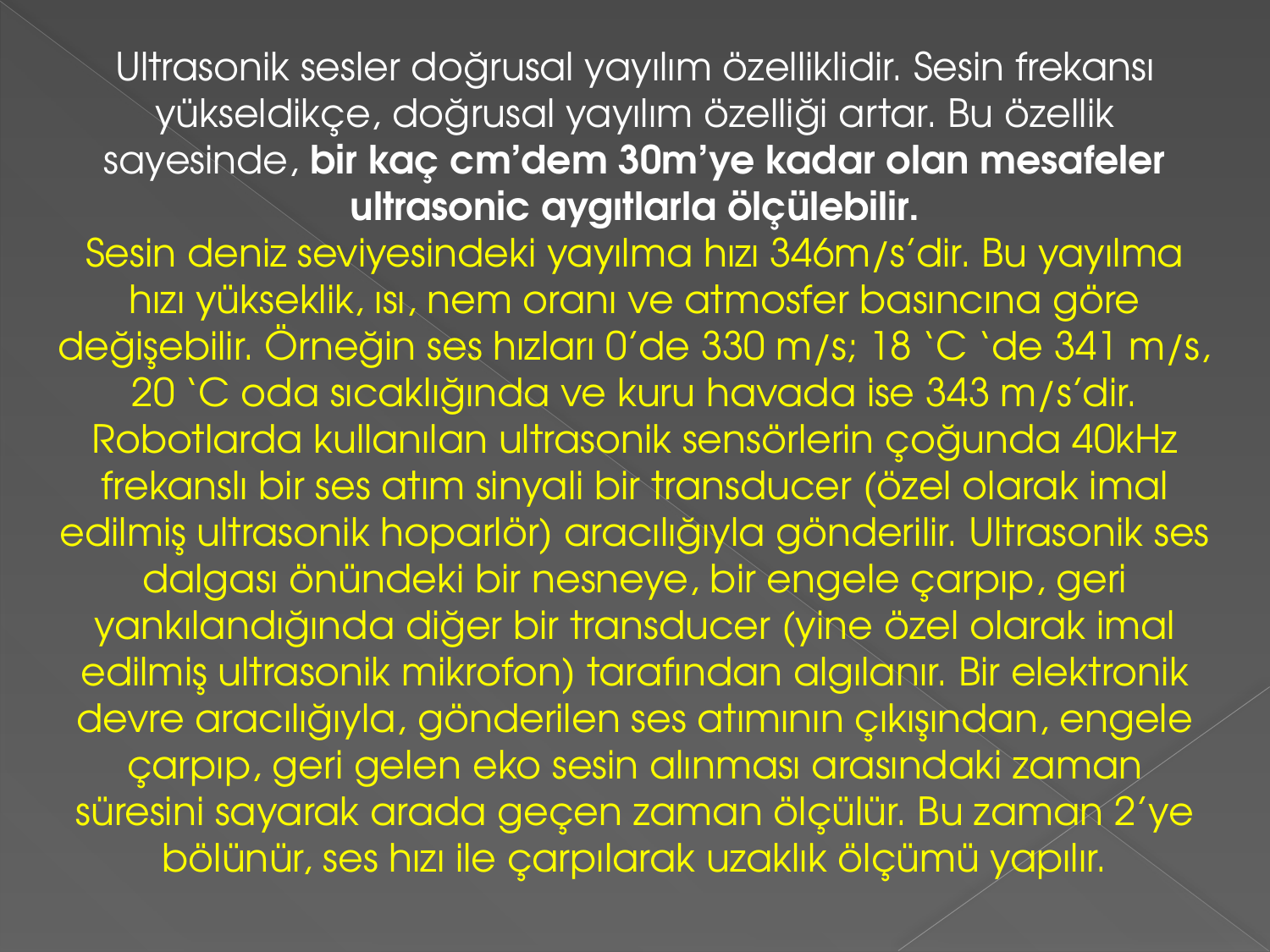

Ultrasonik sesler doğrusal yayılım özelliklidir. Sesin frekansı yükseldikçe, doğrusal yayılım özelliği artar. Bu özellik sayesinde, bir kaç cm’dem 30m’ye kadar olan mesafeler ultrasonic aygıtlarla ölçülebilir.
Sesin deniz seviyesindeki yayılma hızı 346m/s’dir. Bu yayılma hızı yükseklik, ısı, nem oranı ve atmosfer basıncına göre değişebilir. Örneğin ses hızları 0’de 330 m/s; 18 ‘C ‘de 341 m/s, 20 ‘C oda sıcaklığında ve kuru havada ise 343 m/s’dir. Robotlarda kullanılan ultrasonik sensörlerin çoğunda 40kHz frekanslı bir ses atım sinyali bir transducer (özel olarak imal edilmiş ultrasonik hoparlör) aracılığıyla gönderilir. Ultrasonik ses dalgası önündeki bir nesneye, bir engele çarpıp, geri yankılandığında diğer bir transducer (yine özel olarak imal edilmiş ultrasonik mikrofon) tarafından algılanır. Bir elektronik devre aracılığıyla, gönderilen ses atımının çıkışından, engele çarpıp, geri gelen eko sesin alınması arasındaki zaman süresini sayarak arada geçen zaman ölçülür. Bu zaman 2’ye bölünür, ses hızı ile çarpılarak uzaklık ölçümü yapılır.